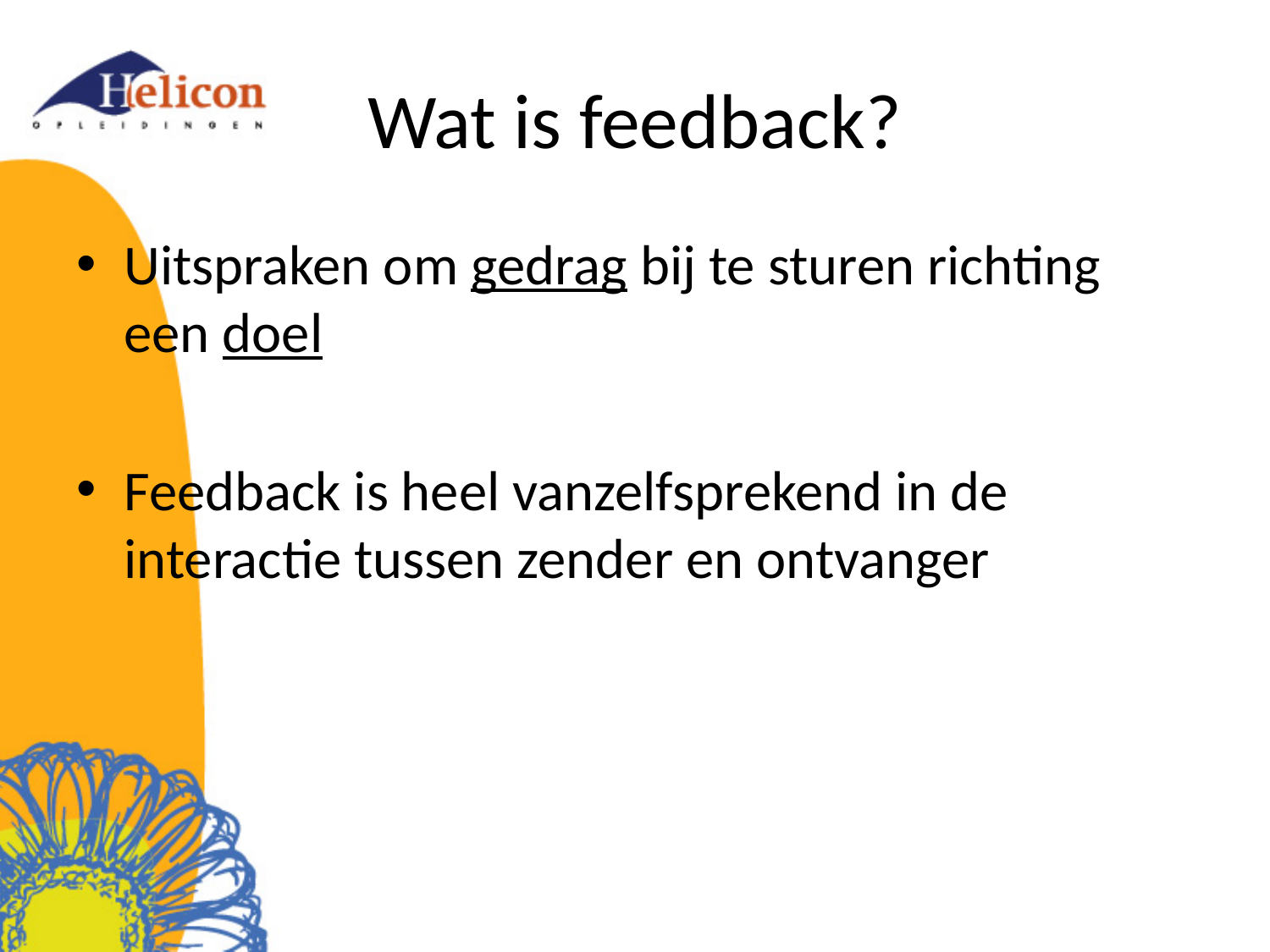

# Wat is feedback?
Uitspraken om gedrag bij te sturen richting een doel

Feedback is heel vanzelfsprekend in de interactie tussen zender en ontvanger